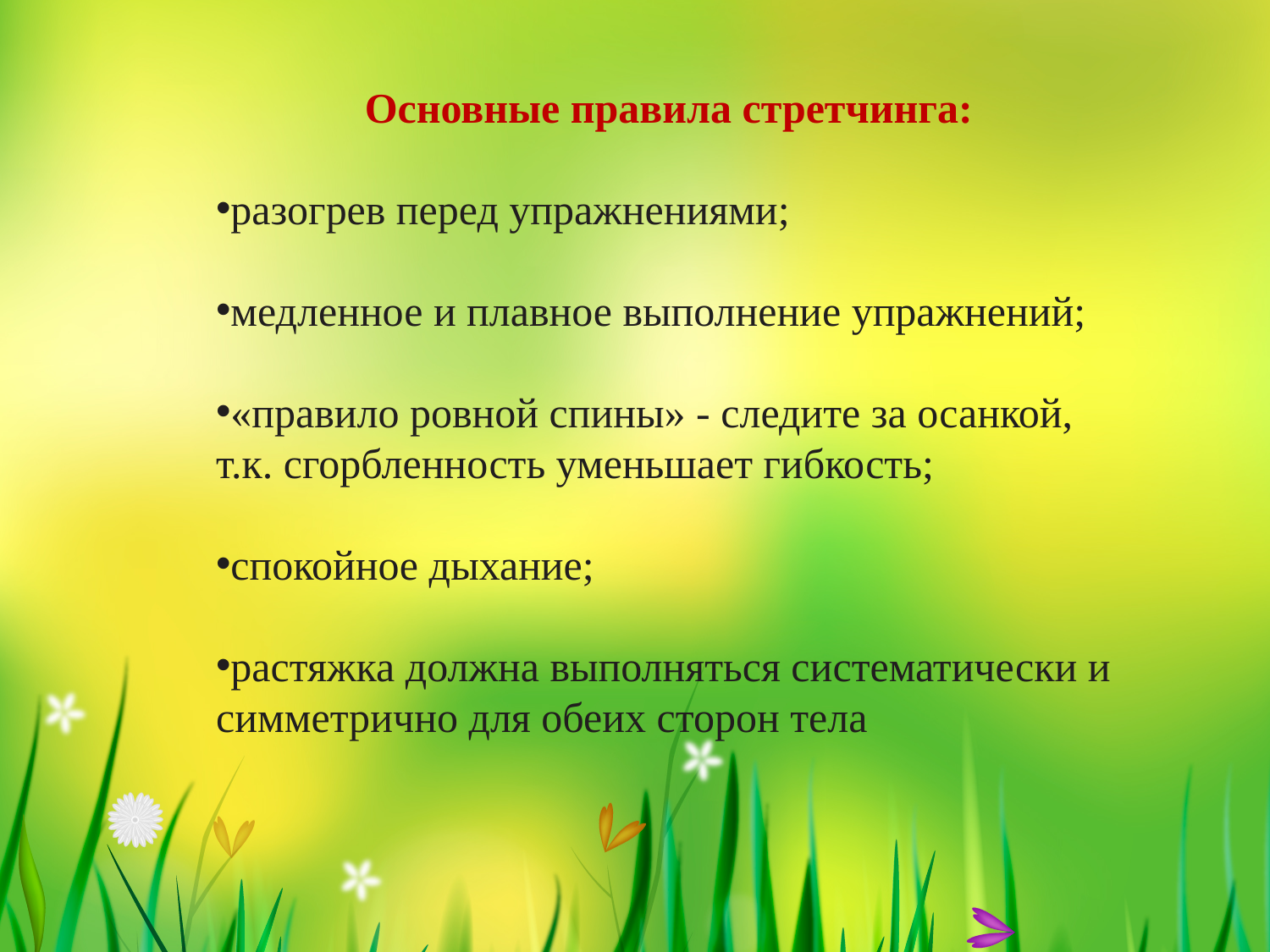

Основные правила стретчинга:

разогрев перед упражнениями;

медленное и плавное выполнение упражнений;

«правило ровной спины» - следите за осанкой,
т.к. сгорбленность уменьшает гибкость;

спокойное дыхание;

растяжка должна выполняться систематически и
симметрично для обеих сторон тела